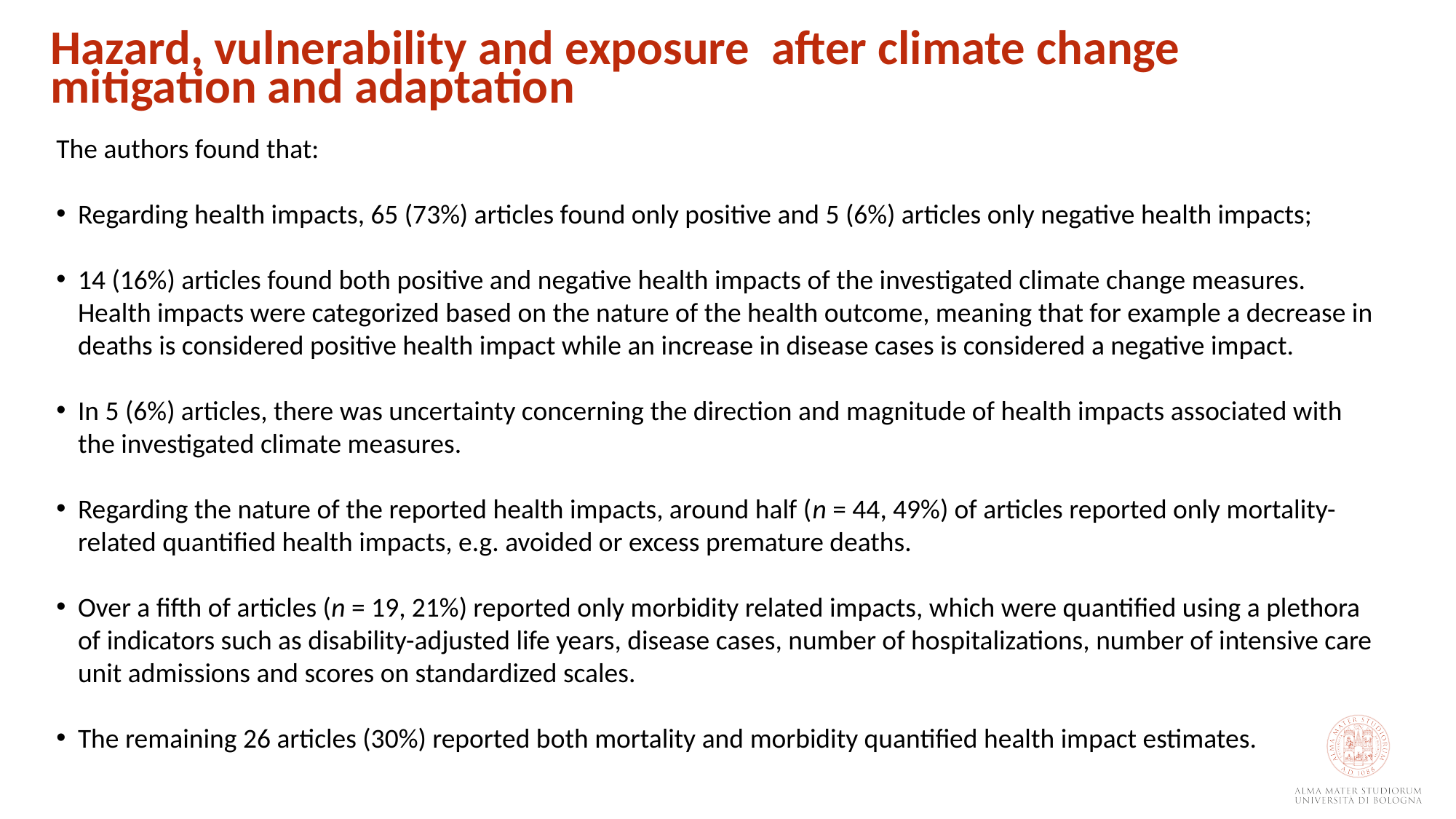

Hazard, vulnerability and exposure  after climate change mitigation and adaptation
The authors found that:

Regarding health impacts, 65 (73%) articles found only positive and 5 (6%) articles only negative health impacts;

14 (16%) articles found both positive and negative health impacts of the investigated climate change measures. Health impacts were categorized based on the nature of the health outcome, meaning that for example a decrease in deaths is considered positive health impact while an increase in disease cases is considered a negative impact.

In 5 (6%) articles, there was uncertainty concerning the direction and magnitude of health impacts associated with the investigated climate measures.

Regarding the nature of the reported health impacts, around half (n = 44, 49%) of articles reported only mortality-related quantified health impacts, e.g. avoided or excess premature deaths.

Over a fifth of articles (n = 19, 21%) reported only morbidity related impacts, which were quantified using a plethora of indicators such as disability-adjusted life years, disease cases, number of hospitalizations, number of intensive care unit admissions and scores on standardized scales.

The remaining 26 articles (30%) reported both mortality and morbidity quantified health impact estimates.